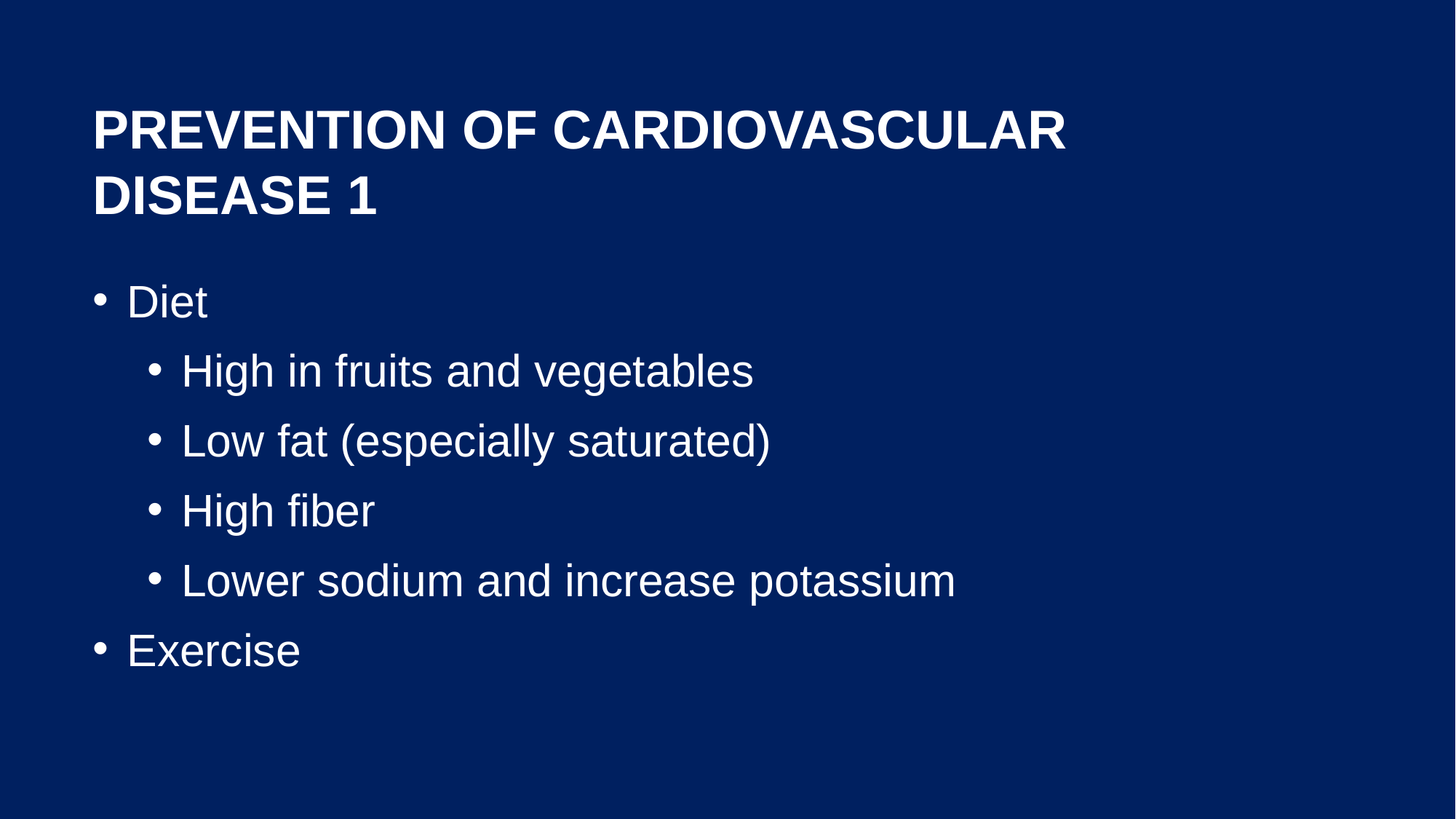

# Prevention of cardiovascular disease 1
Diet
High in fruits and vegetables
Low fat (especially saturated)
High fiber
Lower sodium and increase potassium
Exercise